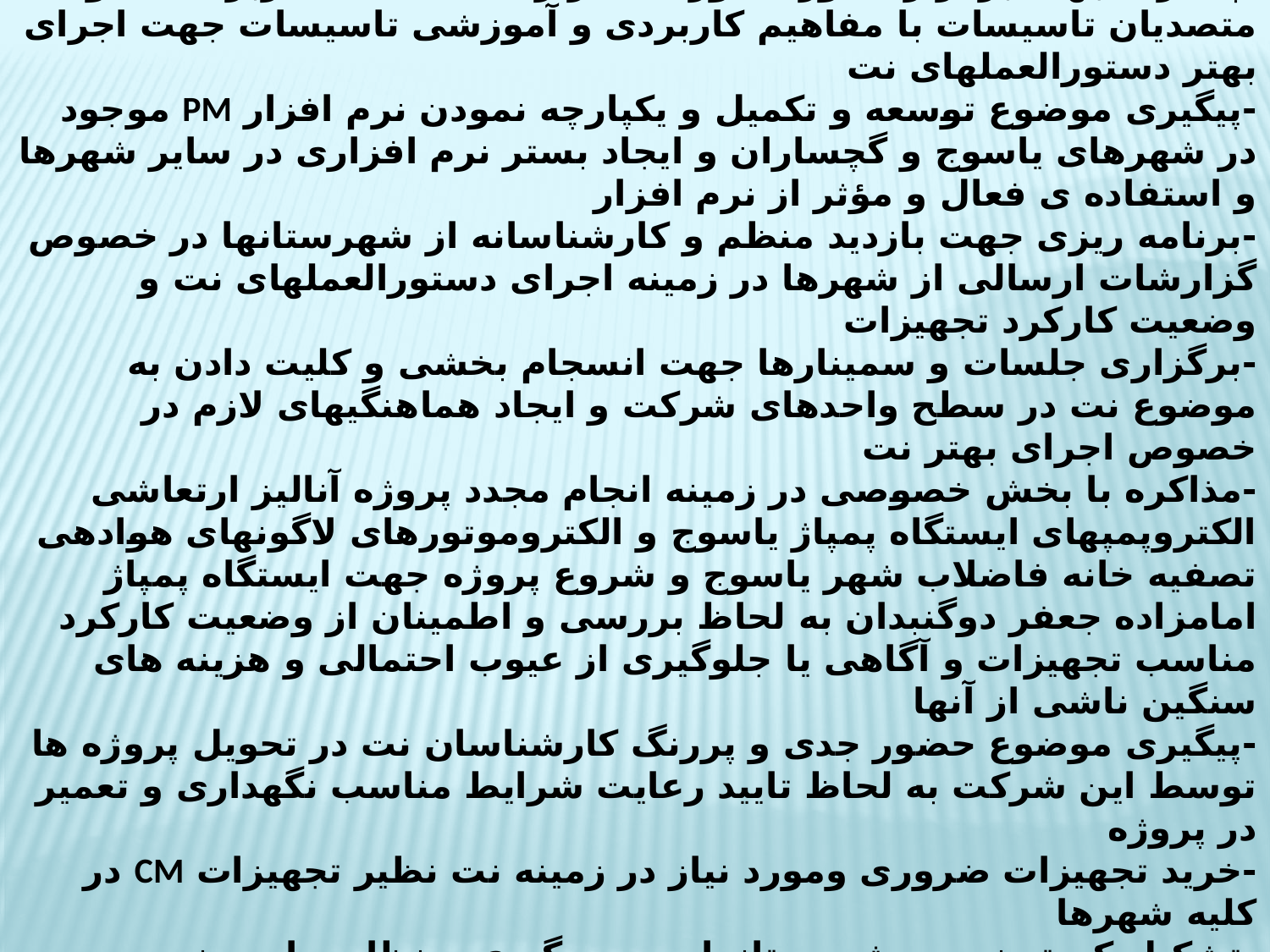

اقدامات در دست انجام (سال 91)واحد نت شرکت:
-پیگیری جهت اجرای دوره آموزشی مفاهیم نت جهت مدیران و کارشناسان ستاد و شهرستانها
-پیگیری جهت برگزاری دوره آموزشی در زمینه آشنایی کاربران نت و متصدیان تاسیسات با مفاهیم کاربردی و آموزشی تاسیسات جهت اجرای بهتر دستورالعملهای نت
-پیگیری موضوع توسعه و تکمیل و یکپارچه نمودن نرم افزار PM موجود در شهرهای یاسوج و گچساران و ایجاد بستر نرم افزاری در سایر شهرها و استفاده ی فعال و مؤثر از نرم افزار
-برنامه ریزی جهت بازدید منظم و کارشناسانه از شهرستانها در خصوص گزارشات ارسالی از شهرها در زمینه اجرای دستورالعملهای نت و وضعیت کارکرد تجهیزات
-برگزاری جلسات و سمینارها جهت انسجام بخشی و کلیت دادن به موضوع نت در سطح واحدهای شرکت و ایجاد هماهنگیهای لازم در خصوص اجرای بهتر نت
-مذاکره با بخش خصوصی در زمینه انجام مجدد پروژه آنالیز ارتعاشی الکتروپمپهای ایستگاه پمپاژ یاسوج و الکتروموتورهای لاگونهای هوادهی تصفیه خانه فاضلاب شهر یاسوج و شروع پروژه جهت ایستگاه پمپاژ امامزاده جعفر دوگنبدان به لحاظ بررسی و اطمینان از وضعیت کارکرد مناسب تجهیزات و آگاهی یا جلوگیری از عیوب احتمالی و هزینه های سنگین ناشی از آنها
-پیگیری موضوع حضور جدی و پررنگ کارشناسان نت در تحویل پروژه ها توسط این شرکت به لحاظ تایید رعایت شرایط مناسب نگهداری و تعمیر در پروژه
-خرید تجهیزات ضروری ومورد نیاز در زمینه نت نظیر تجهیزات CM در کلیه شهرها
-تشکیل کمیته نت در شهرستانها جهت پیگیری و نظارت امور نت و پاسخگویی مناسب و به موقع در زمینه موارد و خواسته های ارسالی از ستاد
-پیگیری موضوع مشارکت بخش خصوصی در زمینه اجرای فعالیتهای نت شرکت تحت نظارت کارشناسان نت ستاد و شهرستانها